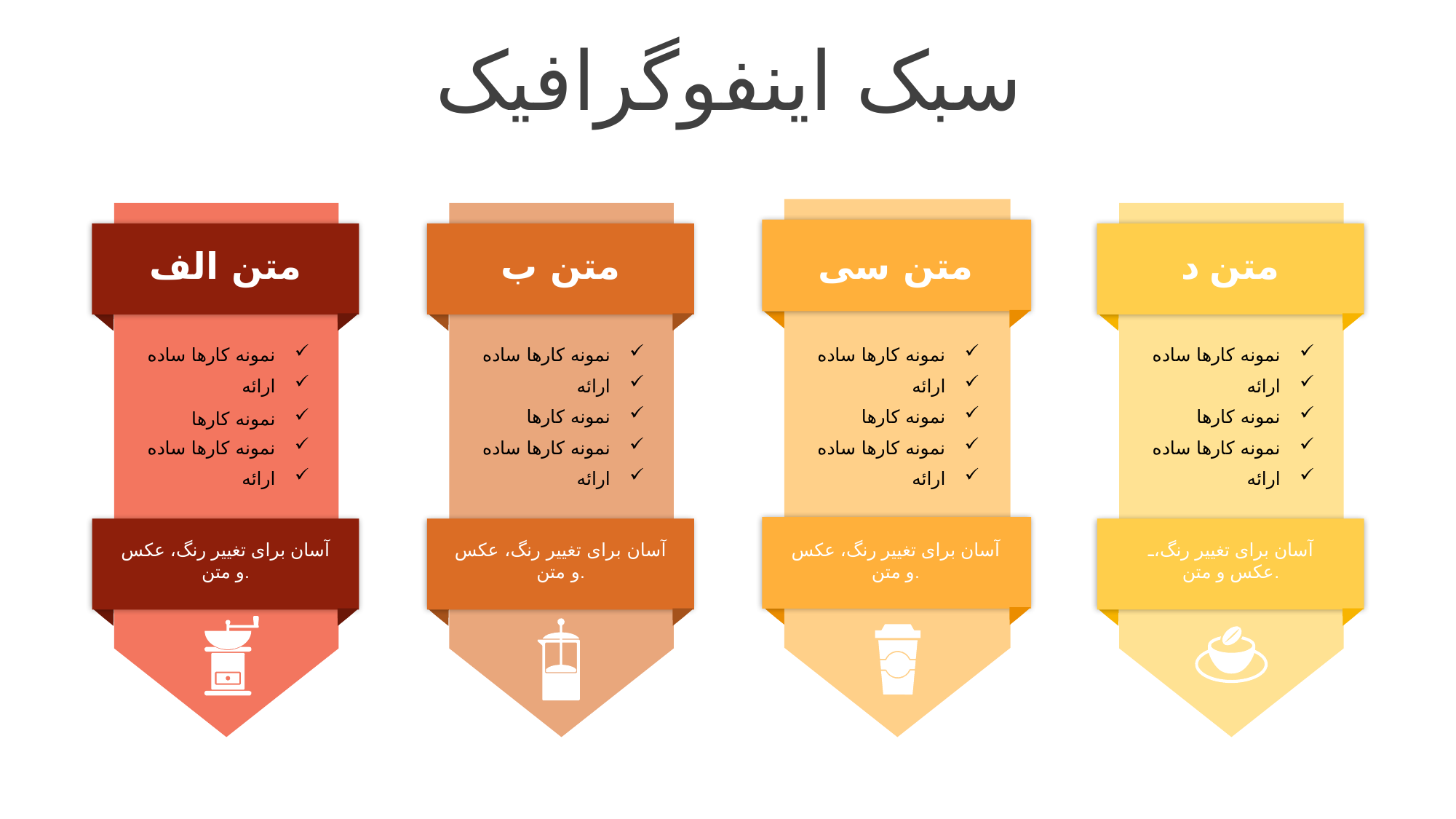

سبک اینفوگرافیک

متن الف
متن ب
متن سی
متن د
نمونه کارها ساده
ارائه
نمونه کارها
نمونه کارها ساده
ارائه
نمونه کارها ساده
ارائه
نمونه کارها
نمونه کارها ساده
ارائه
نمونه کارها ساده
ارائه
نمونه کارها
نمونه کارها ساده
ارائه
نمونه کارها ساده
ارائه
نمونه کارها
نمونه کارها ساده
ارائه
آسان برای تغییر رنگ، عکس و متن.
آسان برای تغییر رنگ، عکس و متن.
آسان برای تغییر رنگ، عکس و متن.
آسان برای تغییر رنگ، عکس و متن.